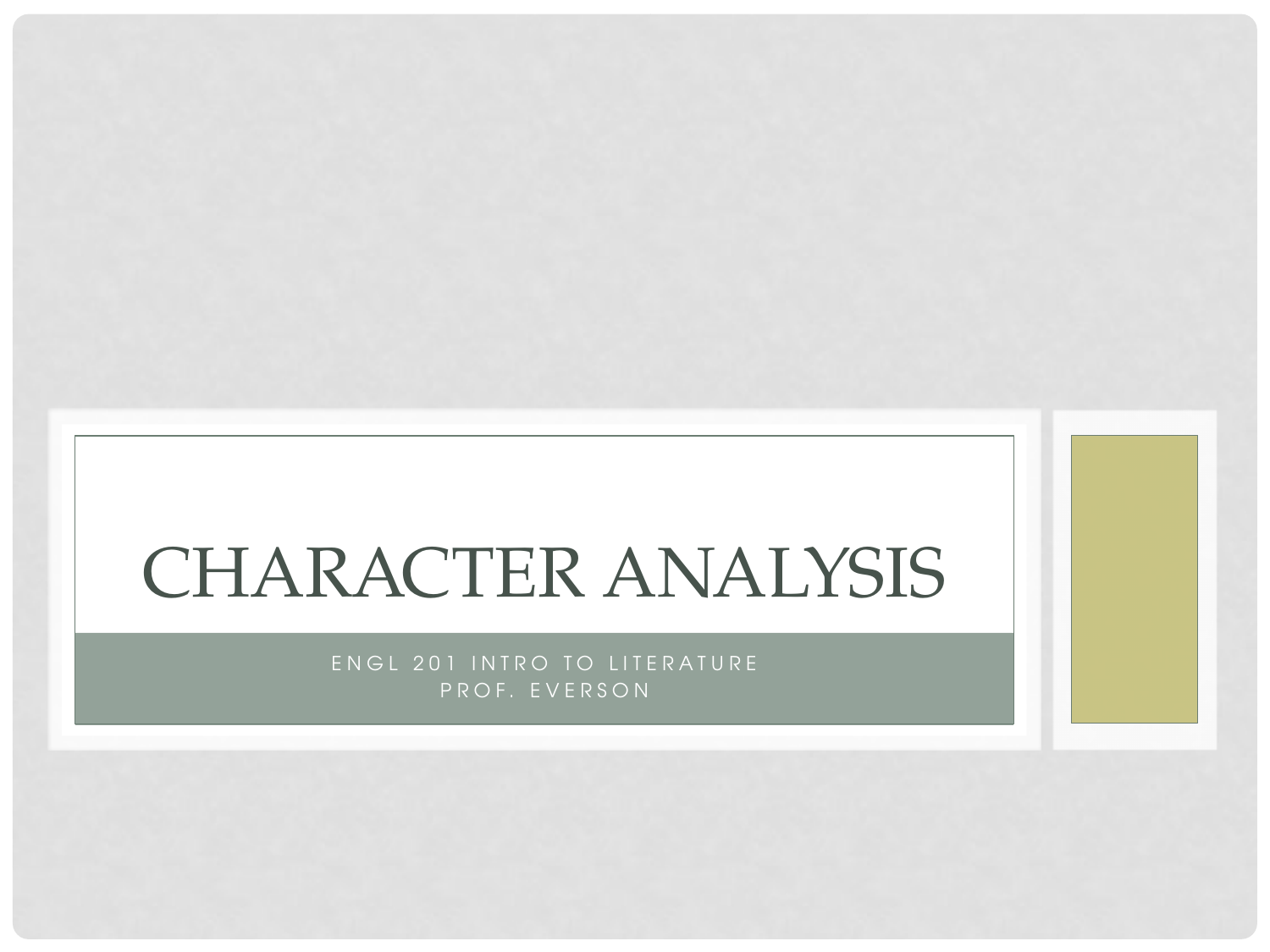

# Character analysis
ENGL 201 Intro to Literature
Prof. Everson